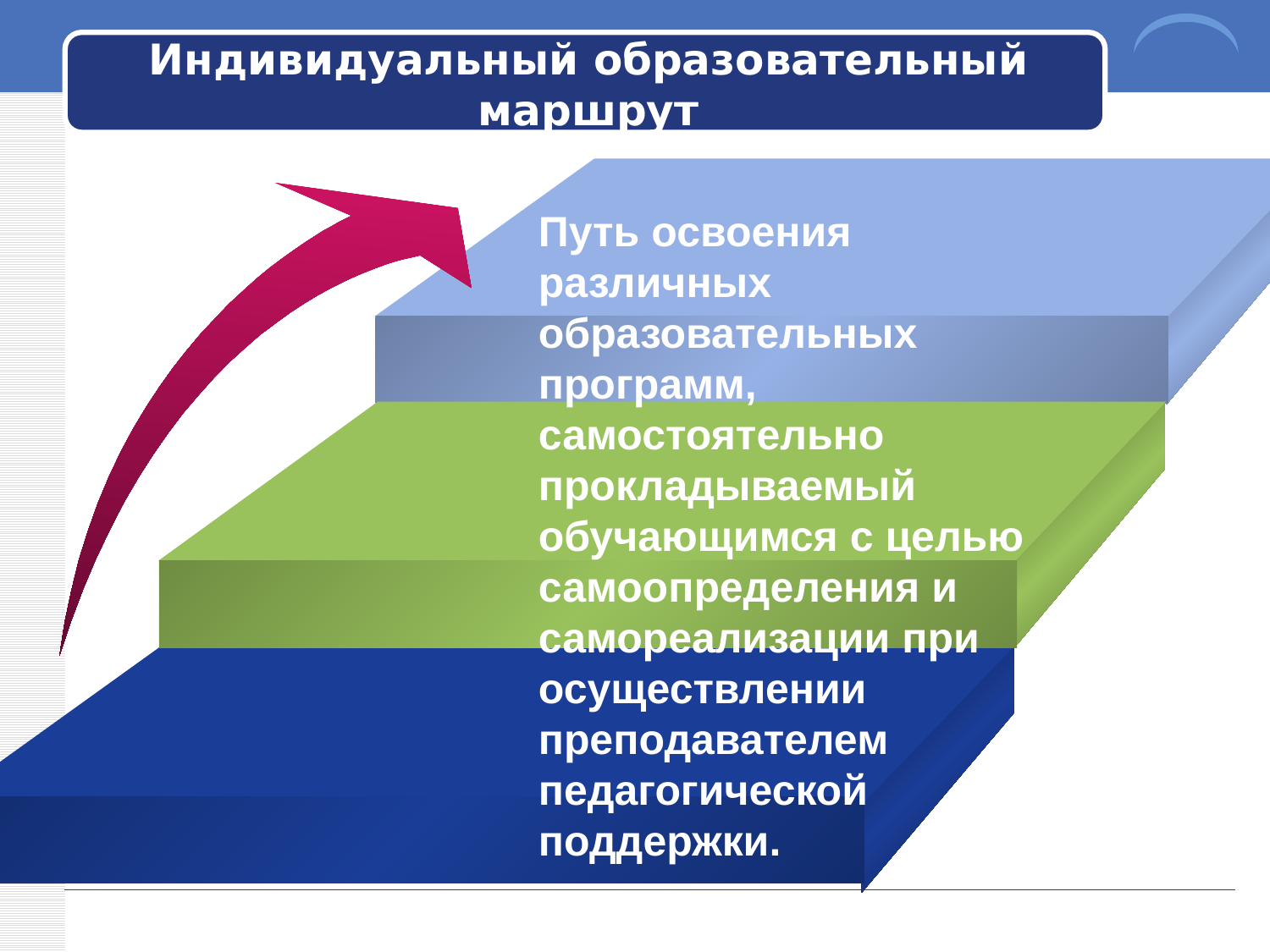

# Индивидуальный образовательный маршрут

Путь освоения различных образовательных программ, самостоятельно прокладываемый обучающимся с целью самоопределения и самореализации при осуществлении преподавателем педагогической поддержки.